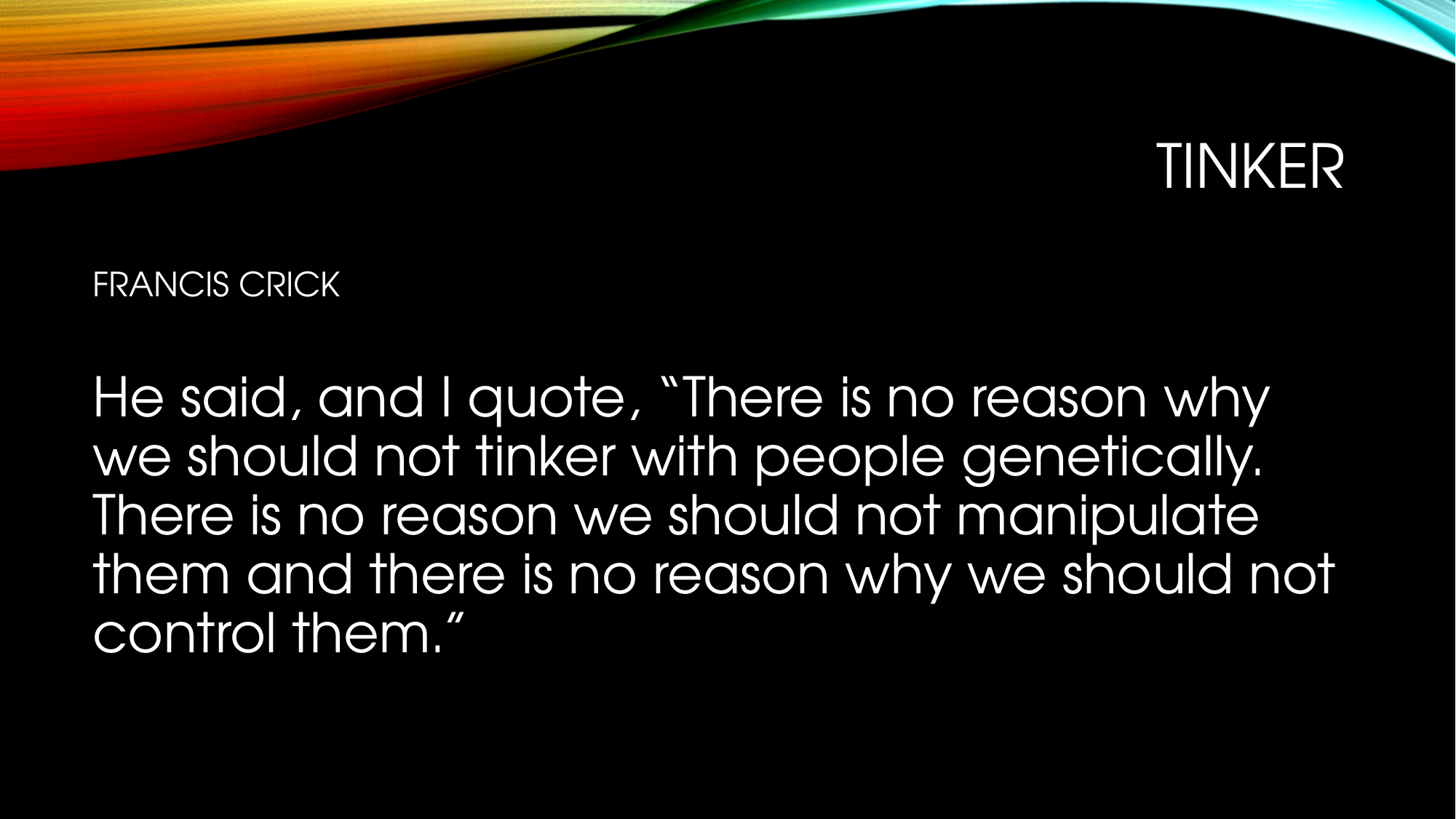

# TINKER
FRANCIS CRICK

He said, and I quote, “There is no reason why we should not tinker with people genetically. There is no reason we should not manipulate them and there is no reason why we should not control them.”